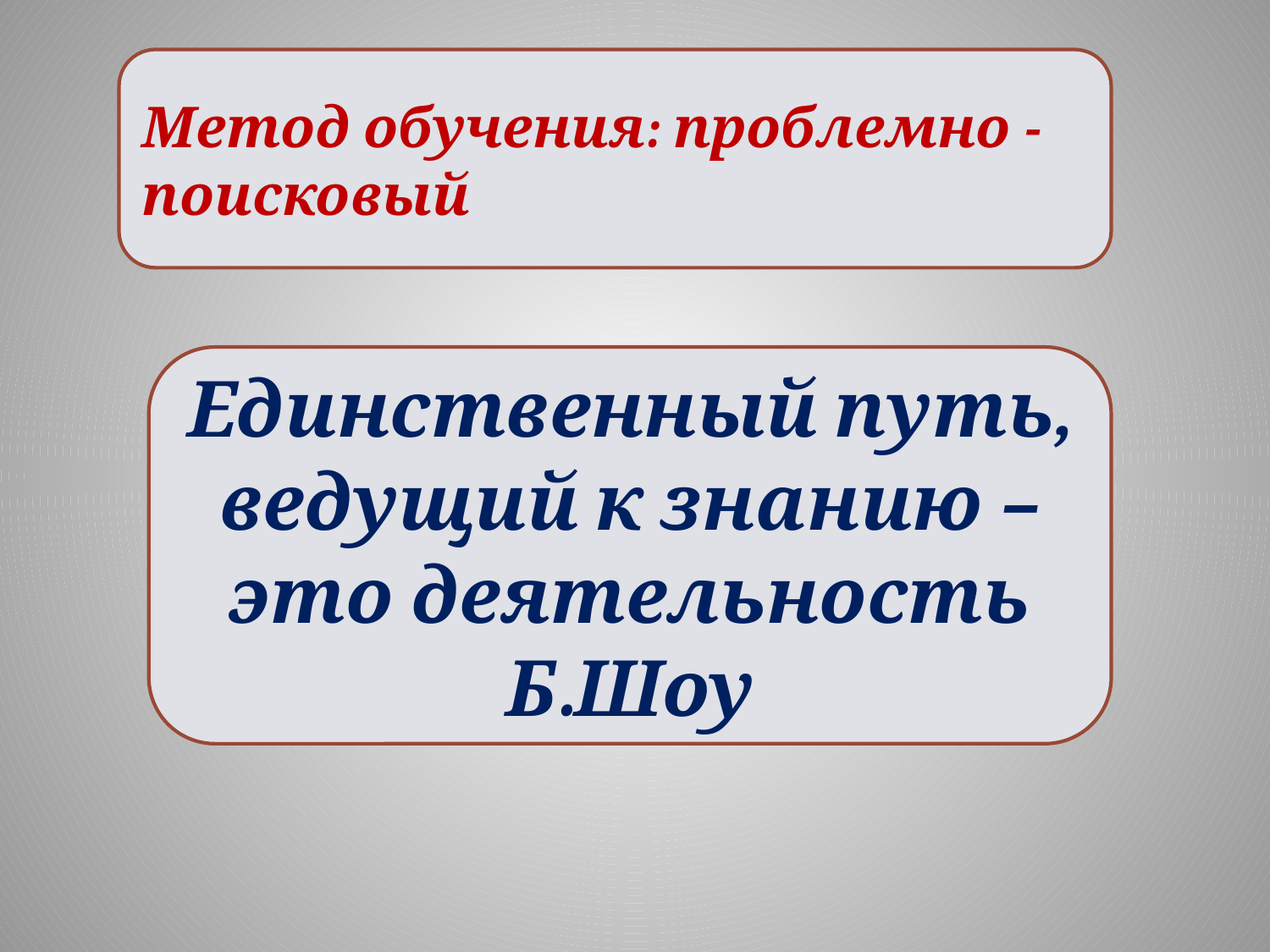

Метод обучения: проблемно -    поисковый
Единственный путь, ведущий к знанию – это деятельность
Б.Шоу